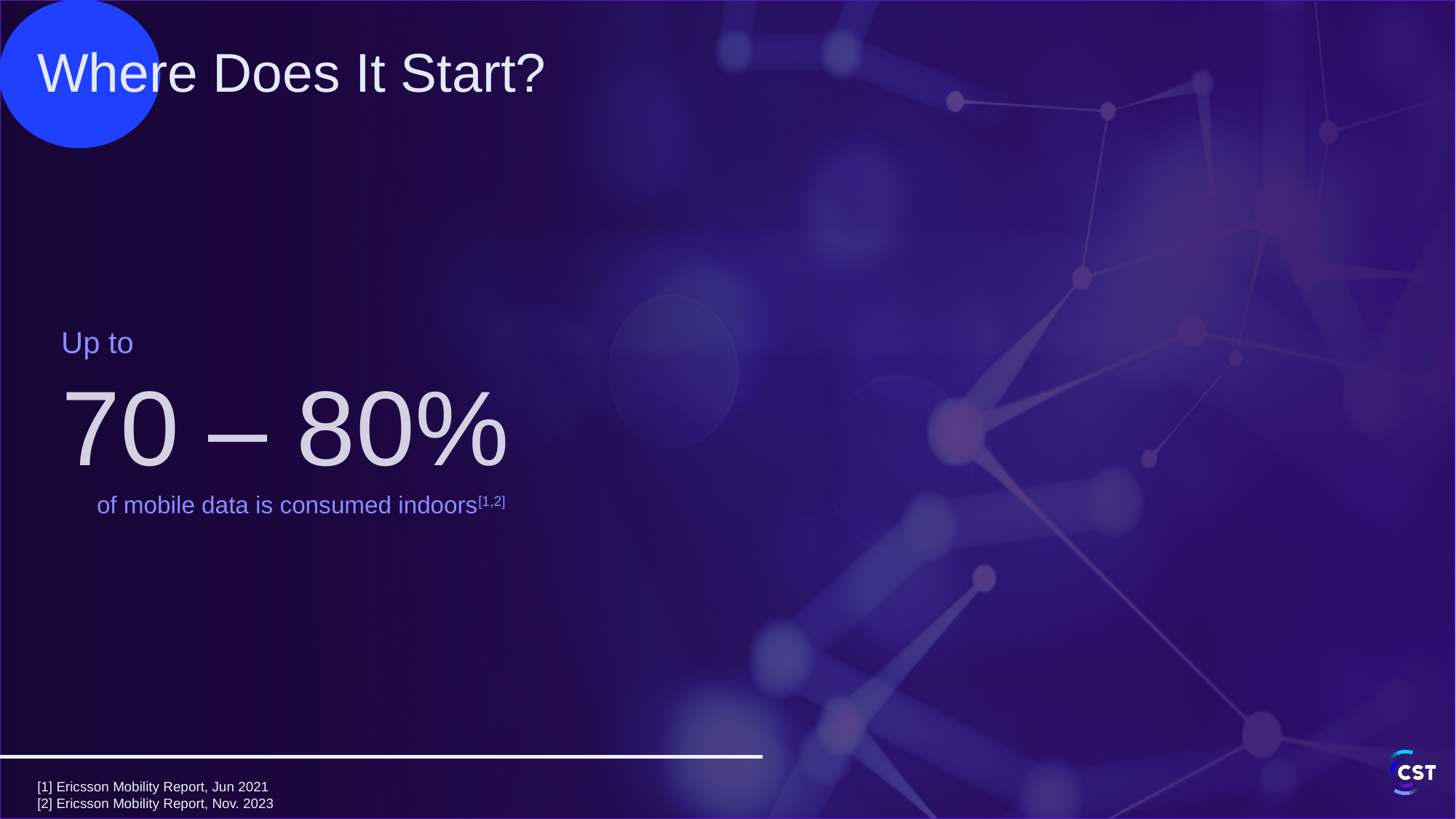

# Where Does It Start?
Up to
70 – 80%
of mobile data is consumed indoors[1,2]
[1] Ericsson Mobility Report, Jun 2021
[2] Ericsson Mobility Report, Nov. 2023